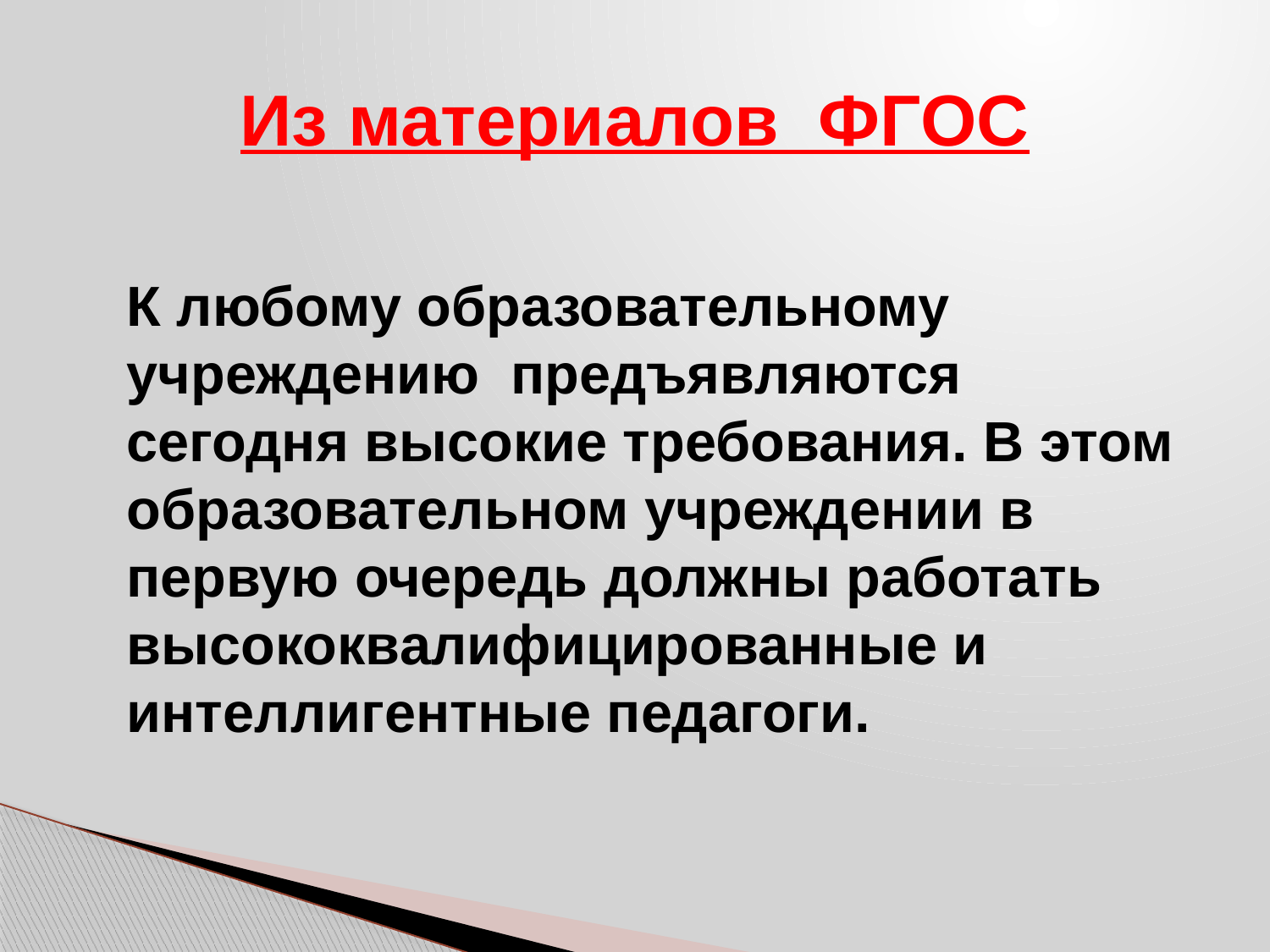

# Из материалов  ФГОС

	К любому образовательному учреждению  предъявляются сегодня высокие требования. В этом образовательном учреждении в первую очередь должны работать высококвалифицированные и интеллигентные педагоги.